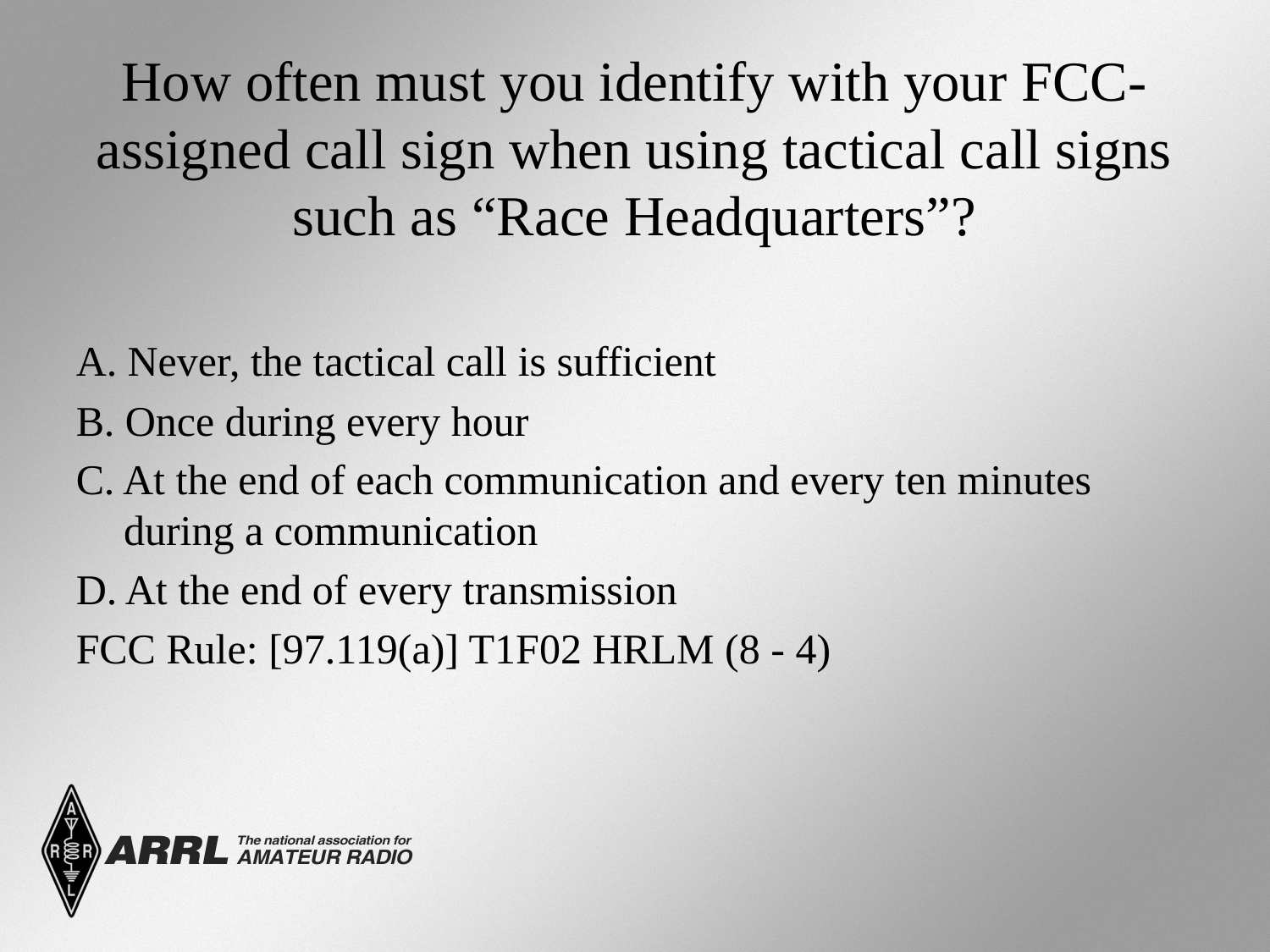

# How often must you identify with your FCC-assigned call sign when using tactical call signs such as “Race Headquarters”?
A. Never, the tactical call is sufficient
B. Once during every hour
C. At the end of each communication and every ten minutes during a communication
D. At the end of every transmission
FCC Rule: [97.119(a)] T1F02 HRLM (8 - 4)